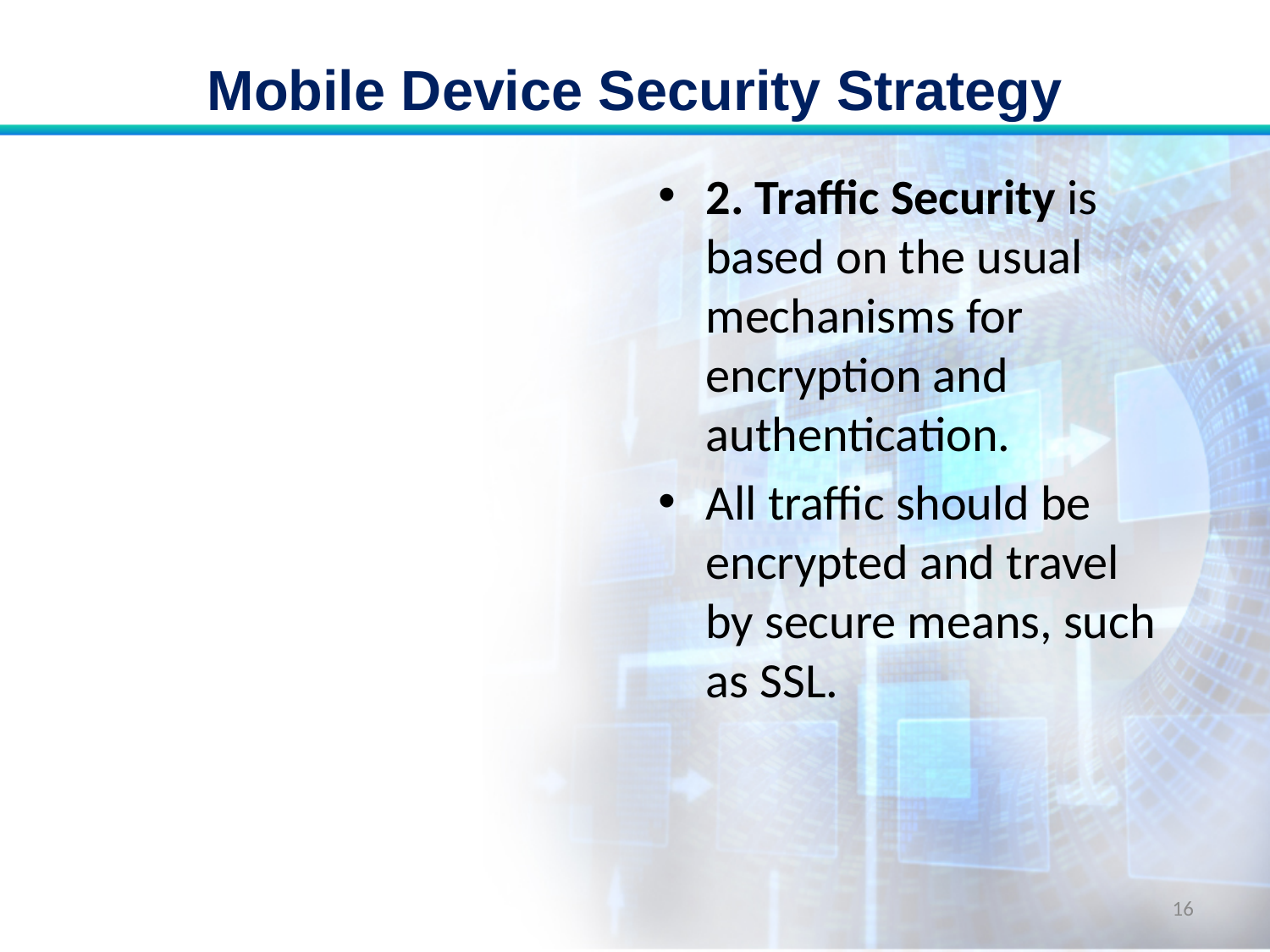

# Mobile Device Security Strategy
2. Traffic Security is based on the usual mechanisms for encryption and authentication.
All traffic should be encrypted and travel by secure means, such as SSL.
16